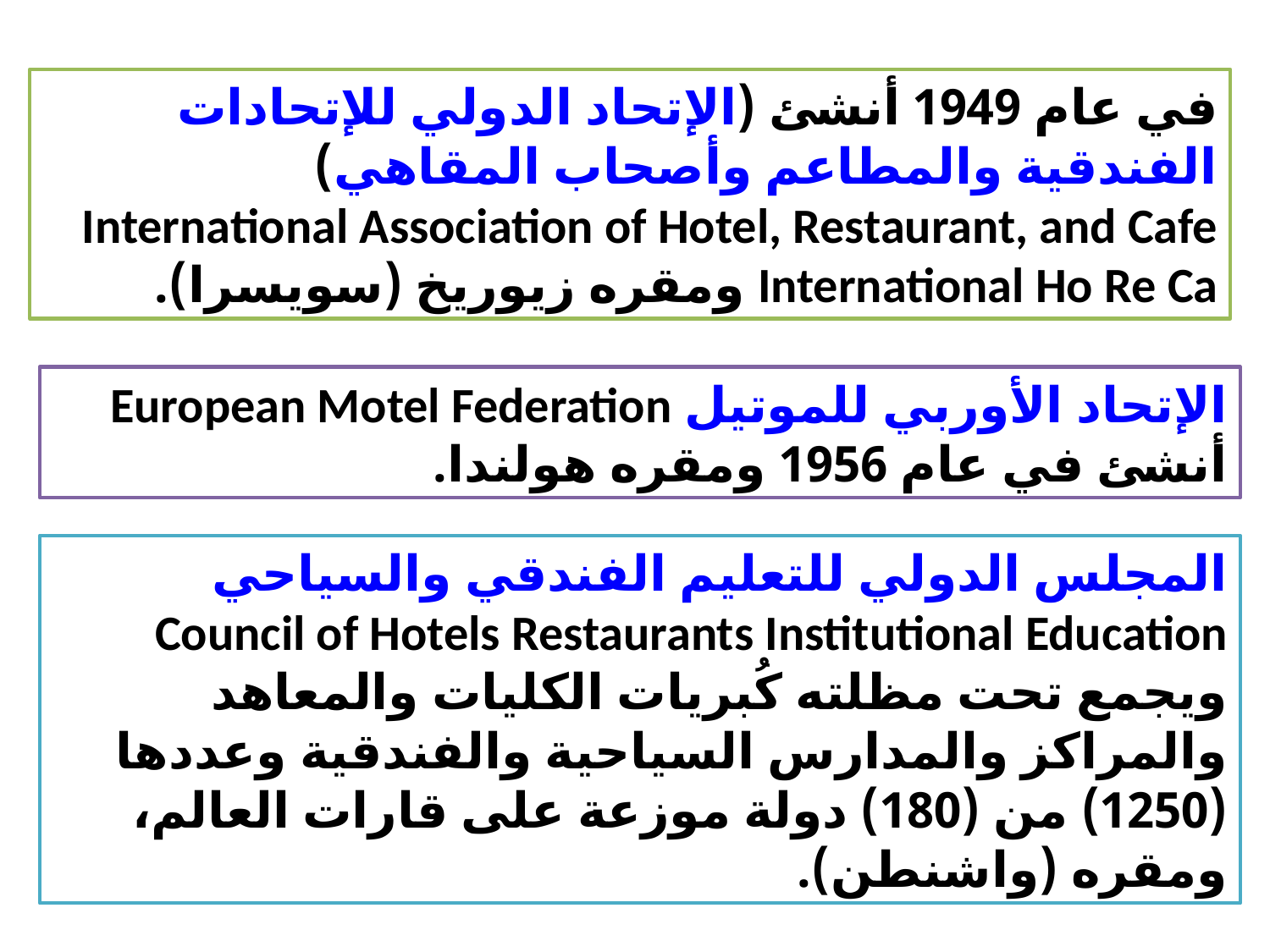

في عام 1949 أنشئ (الإتحاد الدولي للإتحادات الفندقية والمطاعم وأصحاب المقاهي) International Association of Hotel, Restaurant, and Cafe International Ho Re Ca ومقره زيوريخ (سويسرا).
الإتحاد الأوربي للموتيل European Motel Federation أنشئ في عام 1956 ومقره هولندا.
المجلس الدولي للتعليم الفندقي والسياحي Council of Hotels Restaurants Institutional Education ويجمع تحت مظلته كُبريات الكليات والمعاهد والمراكز والمدارس السياحية والفندقية وعددها (1250) من (180) دولة موزعة على قارات العالم، ومقره (واشنطن).